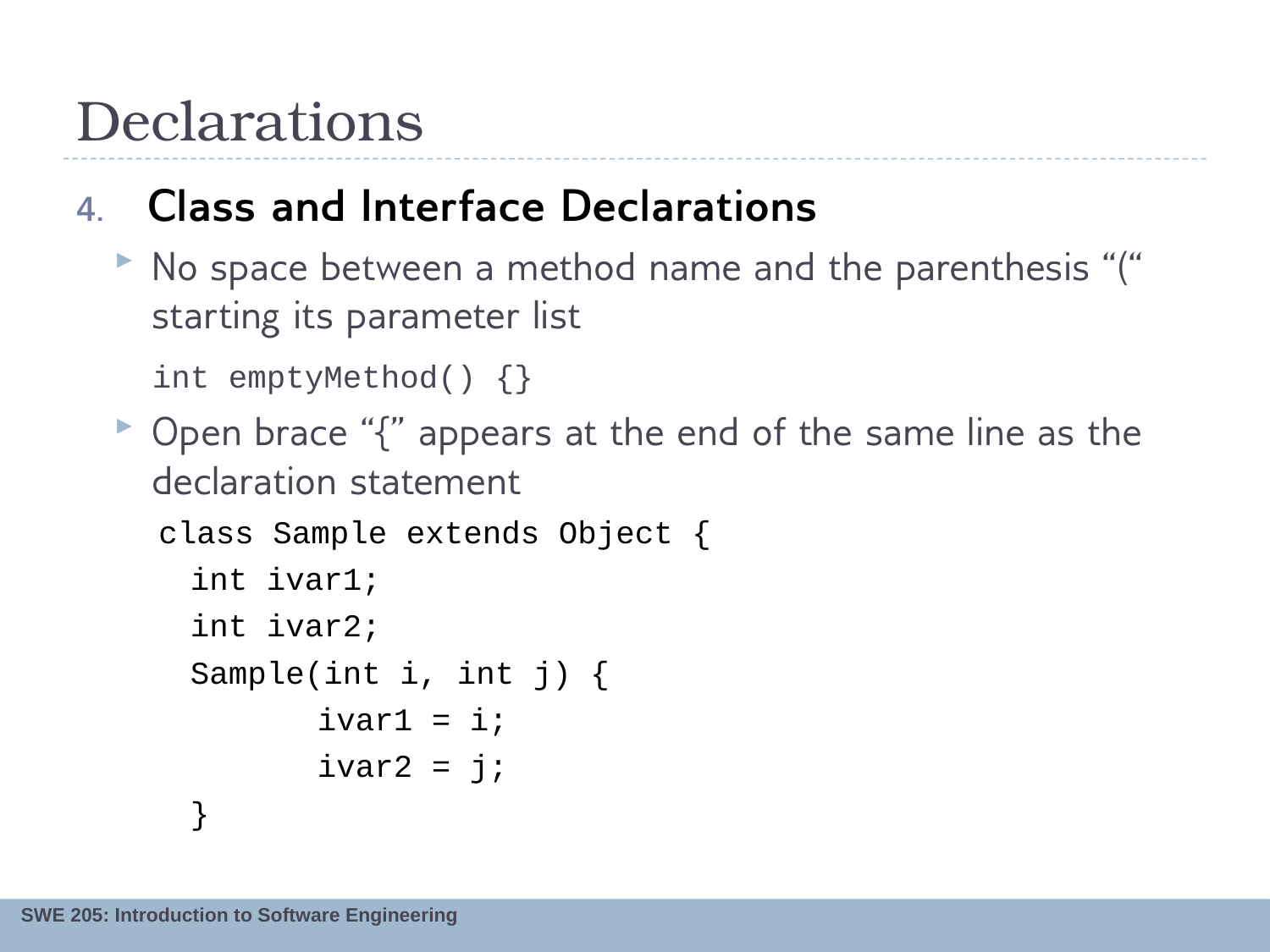

# Declarations
Class and Interface Declarations
No space between a method name and the parenthesis “(“ starting its parameter list
	int emptyMethod() {}
Open brace “{” appears at the end of the same line as the declaration statement
class Sample extends Object {
	int ivar1;
	int ivar2;
 	Sample(int i, int j) {
		ivar1 = i;
		ivar2 = j;
	}